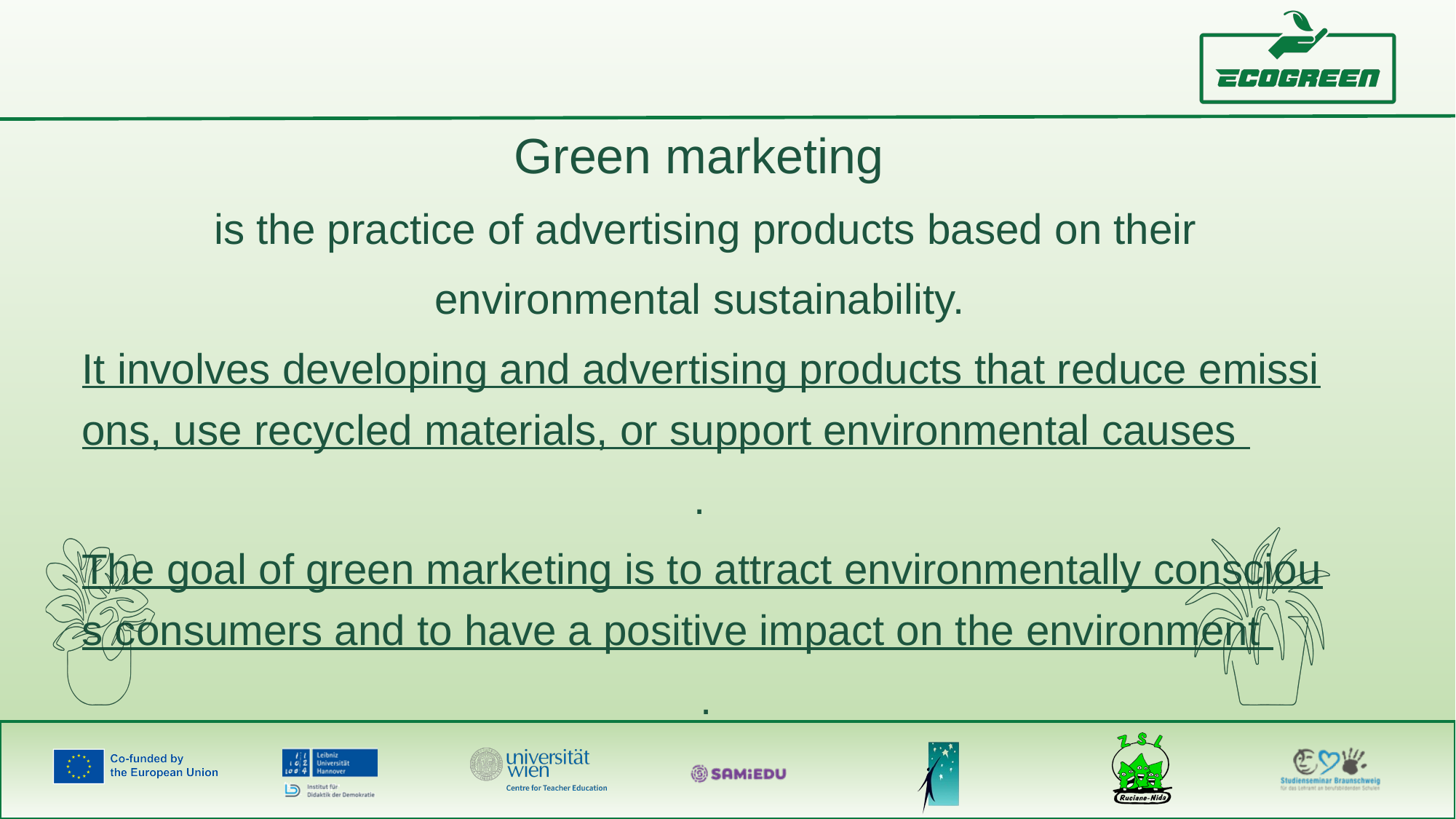

Green marketing
is the practice of advertising products based on their environmental sustainability. It involves developing and advertising products that reduce emissions, use recycled materials, or support environmental causes . The goal of green marketing is to attract environmentally conscious consumers and to have a positive impact on the environment .